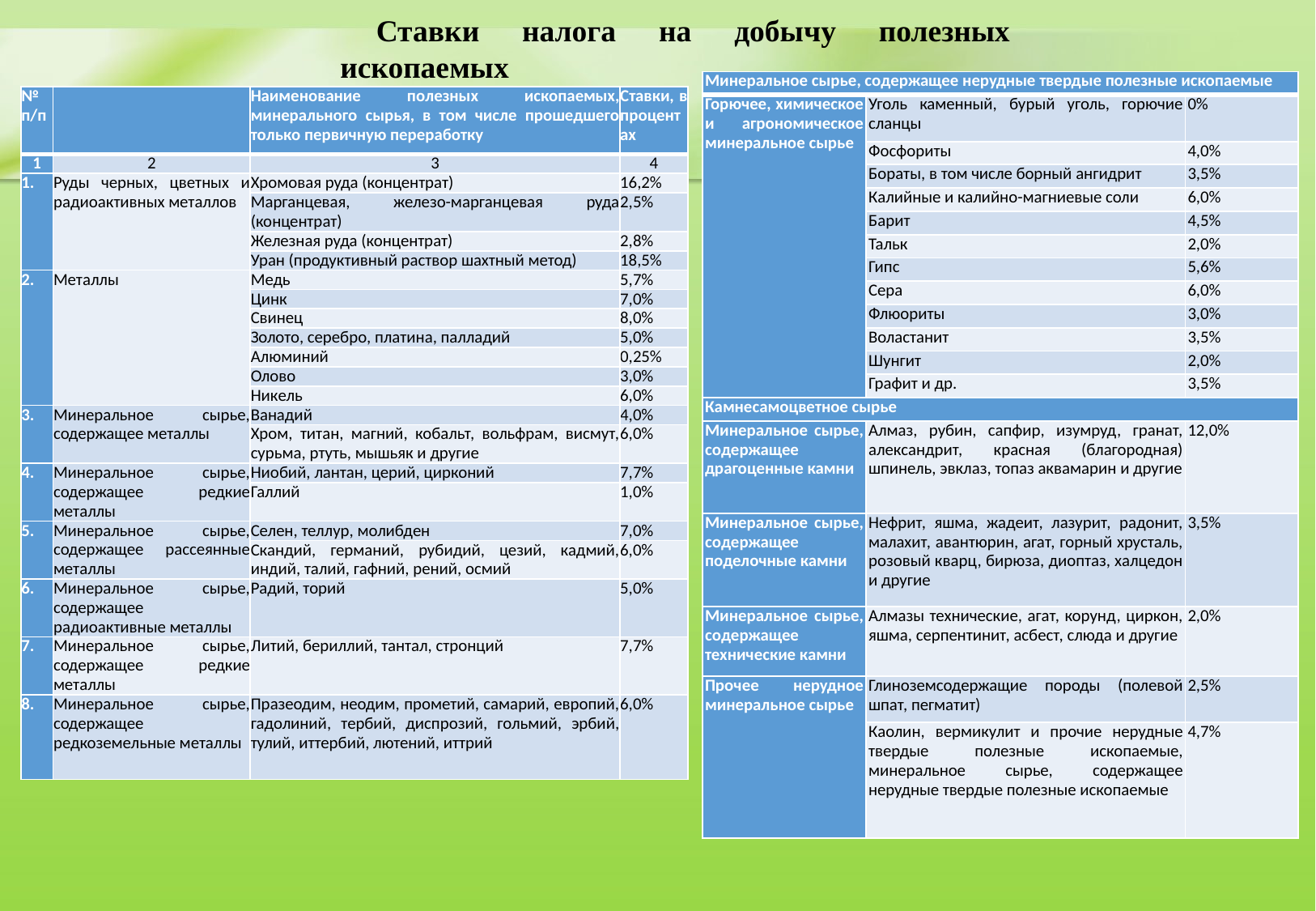

Ставки налога на добычу полезных ископаемых
| Минеральное сырье, содержащее нерудные твердые полезные ископаемые |  |  |
| --- | --- | --- |
| Горючее, химическое и агрономическое минеральное сырье | Уголь каменный, бурый уголь, горючие сланцы | 0% |
|  | Фосфориты | 4,0% |
|  | Бораты, в том числе борный ангидрит | 3,5% |
|  | Калийные и калийно-магниевые соли | 6,0% |
|  | Барит | 4,5% |
|  | Тальк | 2,0% |
|  | Гипс | 5,6% |
|  | Сера | 6,0% |
|  | Флюориты | 3,0% |
|  | Воластанит | 3,5% |
|  | Шунгит | 2,0% |
|  | Графит и др. | 3,5% |
| Камнесамоцветное сырье |  |  |
| Минеральное сырье, содержащее драгоценные камни | Алмаз, рубин, сапфир, изумруд, гранат, александрит, красная (благородная) шпинель, эвклаз, топаз аквамарин и другие | 12,0% |
| Минеральное сырье, содержащее поделочные камни | Нефрит, яшма, жадеит, лазурит, радонит, малахит, авантюрин, агат, горный хрусталь, розовый кварц, бирюза, диоптаз, халцедон и другие | 3,5% |
| Минеральное сырье, содержащее технические камни | Алмазы технические, агат, корунд, циркон, яшма, серпентинит, асбест, слюда и другие | 2,0% |
| Прочее нерудное минеральное сырье | Глиноземсодержащие породы (полевой шпат, пегматит) | 2,5% |
|  | Каолин, вермикулит и прочие нерудные твердые полезные ископаемые, минеральное сырье, содержащее нерудные твердые полезные ископаемые | 4,7% |
| № п/п |  | Наименование полезных ископаемых, минерального сырья, в том числе прошедшего только первичную переработку | Ставки, в процентах |
| --- | --- | --- | --- |
| 1 | 2 | 3 | 4 |
| 1. | Руды черных, цветных и радиоактивных металлов | Хромовая руда (концентрат) | 16,2% |
|  |  | Марганцевая, железо-марганцевая руда (концентрат) | 2,5% |
|  |  | Железная руда (концентрат) | 2,8% |
|  |  | Уран (продуктивный раствор шахтный метод) | 18,5% |
| 2. | Металлы | Медь | 5,7% |
|  |  | Цинк | 7,0% |
|  |  | Свинец | 8,0% |
|  |  | Золото, серебро, платина, палладий | 5,0% |
|  |  | Алюминий | 0,25% |
|  |  | Олово | 3,0% |
|  |  | Никель | 6,0% |
| 3. | Минеральное сырье, содержащее металлы | Ванадий | 4,0% |
|  |  | Хром, титан, магний, кобальт, вольфрам, висмут, сурьма, ртуть, мышьяк и другие | 6,0% |
| 4. | Минеральное сырье, содержащее редкие металлы | Ниобий, лантан, церий, цирконий | 7,7% |
|  |  | Галлий | 1,0% |
| 5. | Минеральное сырье, содержащее рассеянные металлы | Селен, теллур, молибден | 7,0% |
|  |  | Скандий, германий, рубидий, цезий, кадмий, индий, талий, гафний, рений, осмий | 6,0% |
| 6. | Минеральное сырье, содержащее радиоактивные металлы | Радий, торий | 5,0% |
| 7. | Минеральное сырье, содержащее редкие металлы | Литий, бериллий, тантал, стронций | 7,7% |
| 8. | Минеральное сырье, содержащее редкоземельные металлы | Празеодим, неодим, прометий, самарий, европий, гадолиний, тербий, диспрозий, гольмий, эрбий, тулий, иттербий, лютений, иттрий | 6,0% |